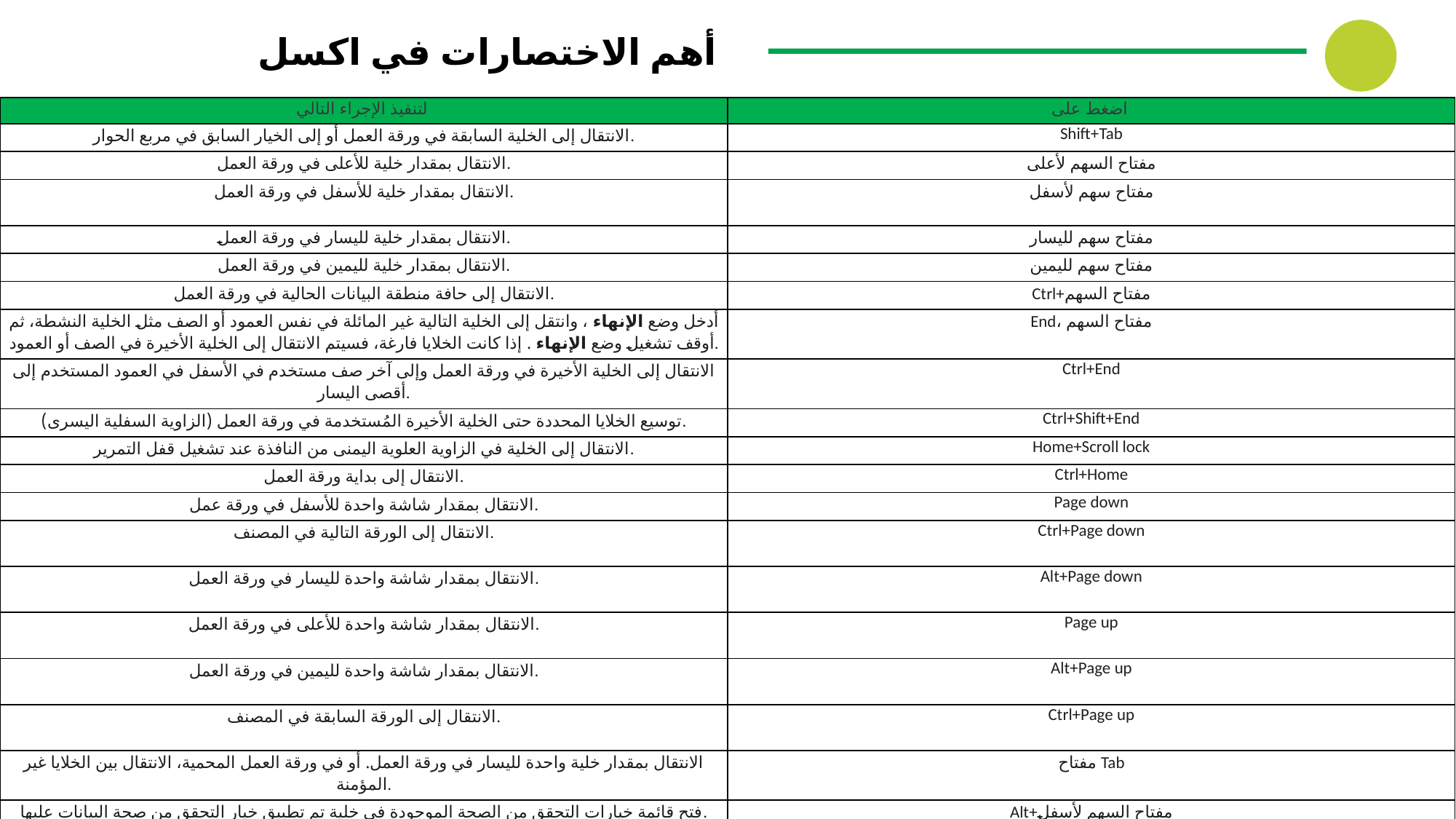

أهم الاختصارات في اكسل

| لتنفيذ الإجراء التالي | اضغط على |
| --- | --- |
| الانتقال إلى الخلية السابقة في ورقة العمل أو إلى الخيار السابق في مربع الحوار. | Shift+Tab |
| الانتقال بمقدار خلية للأعلى في ورقة العمل. | مفتاح السهم لأعلى |
| الانتقال بمقدار خلية للأسفل في ورقة العمل. | مفتاح سهم لأسفل |
| الانتقال بمقدار خلية لليسار في ورقة العمل. | مفتاح سهم لليسار |
| الانتقال بمقدار خلية لليمين في ورقة العمل. | مفتاح سهم لليمين |
| الانتقال إلى حافة منطقة البيانات الحالية في ورقة العمل. | Ctrl+مفتاح السهم |
| أدخل وضع الإنهاء ، وانتقل إلى الخلية التالية غير المائلة في نفس العمود أو الصف مثل الخلية النشطة، ثم أوقف تشغيل وضع الإنهاء . إذا كانت الخلايا فارغة، فسيتم الانتقال إلى الخلية الأخيرة في الصف أو العمود. | End، مفتاح السهم |
| الانتقال إلى الخلية الأخيرة في ورقة العمل وإلى آخر صف مستخدم في الأسفل في العمود المستخدم إلى أقصى اليسار. | Ctrl+End |
| توسيع الخلايا المحددة حتى الخلية الأخيرة المُستخدمة في ورقة العمل (الزاوية السفلية اليسرى). | Ctrl+Shift+End |
| الانتقال إلى الخلية في الزاوية العلوية اليمنى من النافذة عند تشغيل قفل التمرير. | Home+Scroll lock |
| الانتقال إلى بداية ورقة العمل. | Ctrl+Home |
| الانتقال بمقدار شاشة واحدة للأسفل في ورقة عمل. | Page down |
| الانتقال إلى الورقة التالية في المصنف. | Ctrl+Page down |
| الانتقال بمقدار شاشة واحدة لليسار في ورقة العمل. | Alt+Page down |
| الانتقال بمقدار شاشة واحدة للأعلى في ورقة العمل. | Page up |
| الانتقال بمقدار شاشة واحدة لليمين في ورقة العمل. | Alt+Page up |
| الانتقال إلى الورقة السابقة في المصنف. | Ctrl+Page up |
| الانتقال بمقدار خلية واحدة لليسار في ورقة العمل. أو في ورقة العمل المحمية، الانتقال بين الخلايا غير المؤمنة. | مفتاح Tab |
| فتح قائمة خيارات التحقق من الصحة الموجودة في خلية تم تطبيق خيار التحقق من صحة البيانات عليها. | Alt+مفتاح السهم لأسفل |
| الانتقال إلى الأشكال العائمة، مثل مربعات النصوص أو الصور. | Ctrl+Alt+5، ثم مفتاح Tab بشكلٍ متكرر |
| الخروج من التنقل بين الأشكال العائمة والعودة إلى التنقل العادي. | Esc |
| التمرير أفقياً. | Ctrl + Shift، ثم مرر عجلة الماوس لأعلى لتتجه لليسار، ولأسفل لتتجه لليمين |